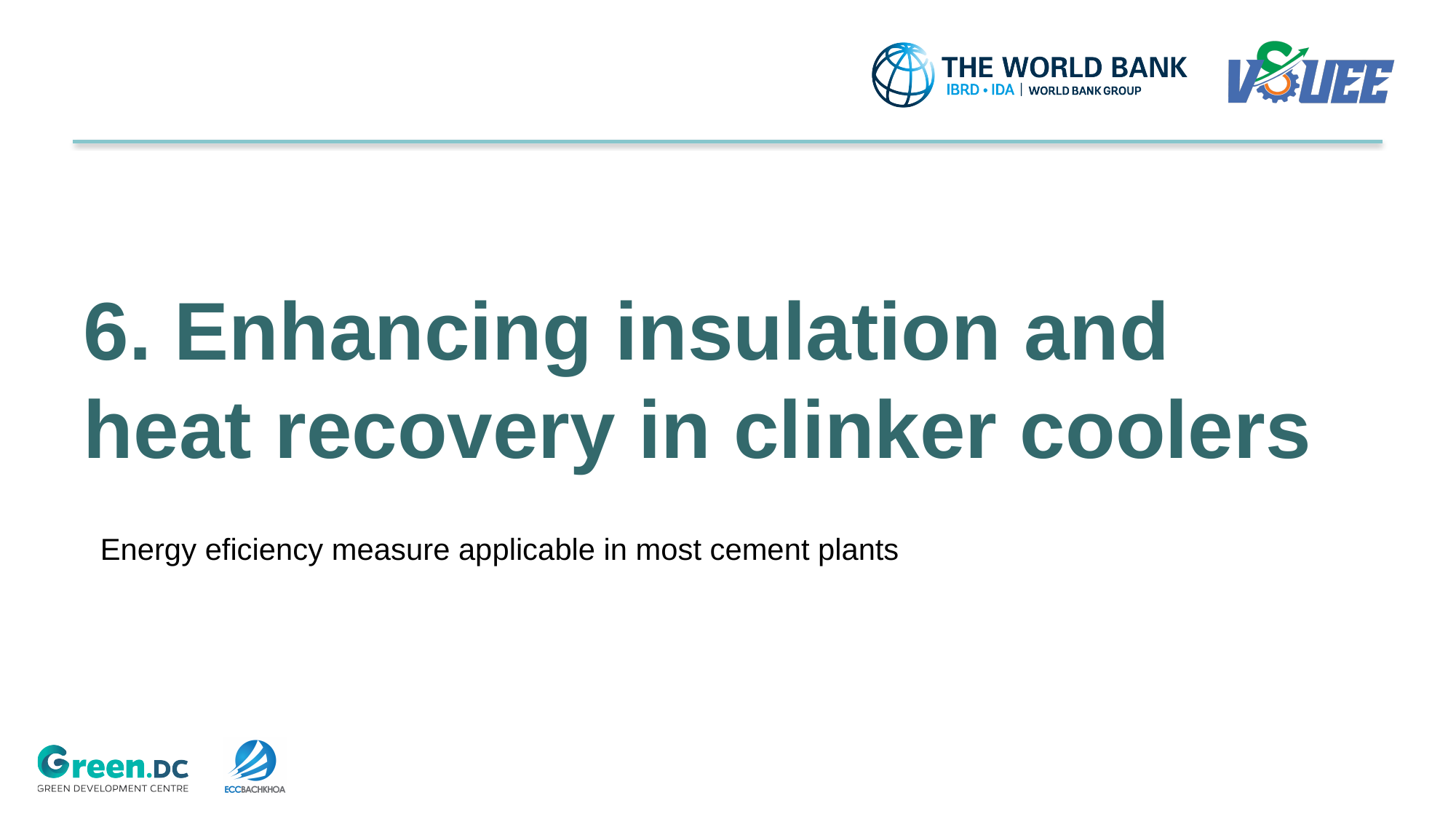

# 6. Enhancing insulation and heat recovery in clinker coolers
Energy eficiency measure applicable in most cement plants